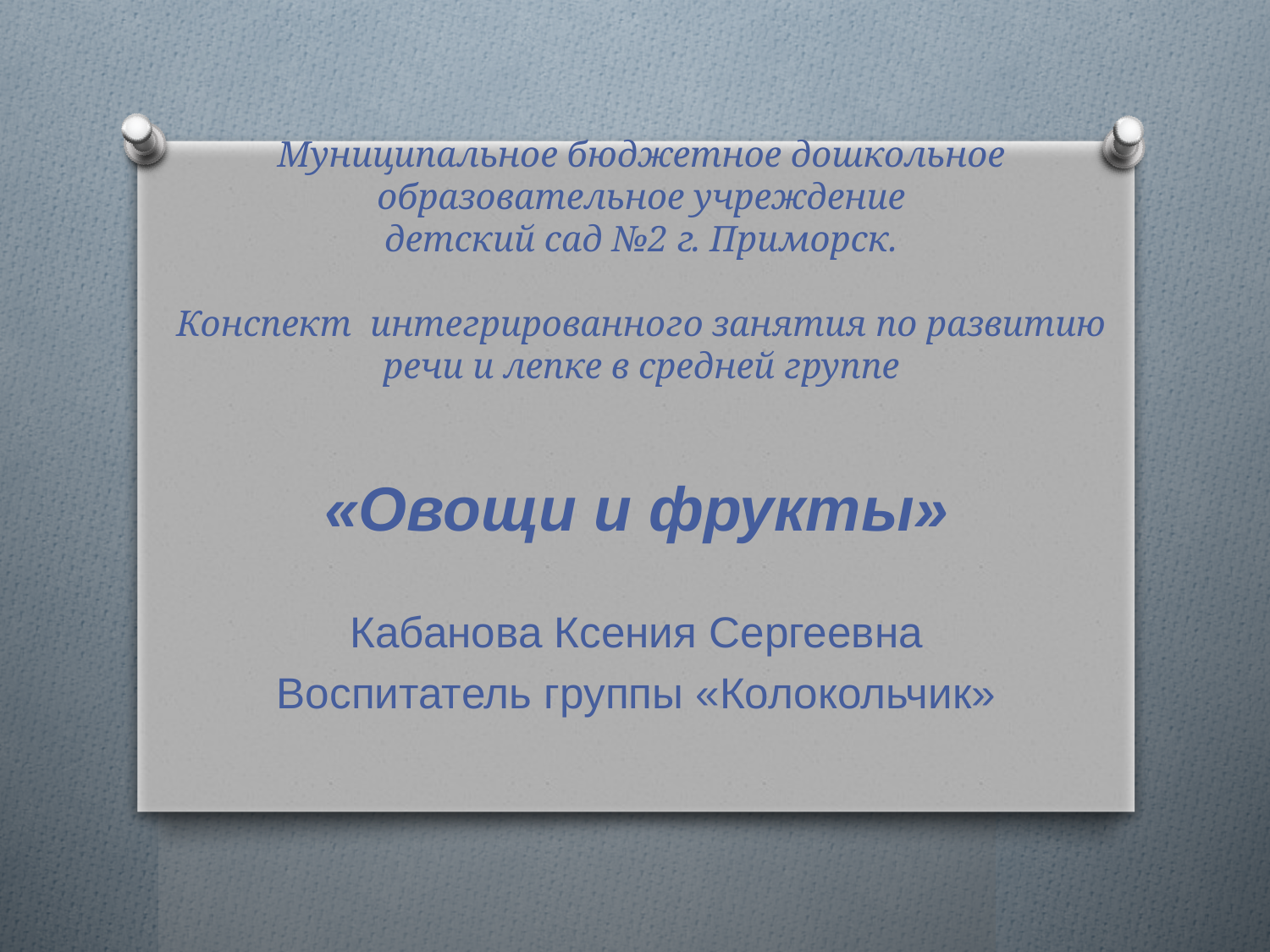

# Муниципальное бюджетное дошкольное образовательное учреждение детский сад №2 г. Приморск. Конспект  интегрированного занятия по развитию речи и лепке в средней группе

«Овощи и фрукты»

Кабанова Ксения Сергеевна
Воспитатель группы «Колокольчик»